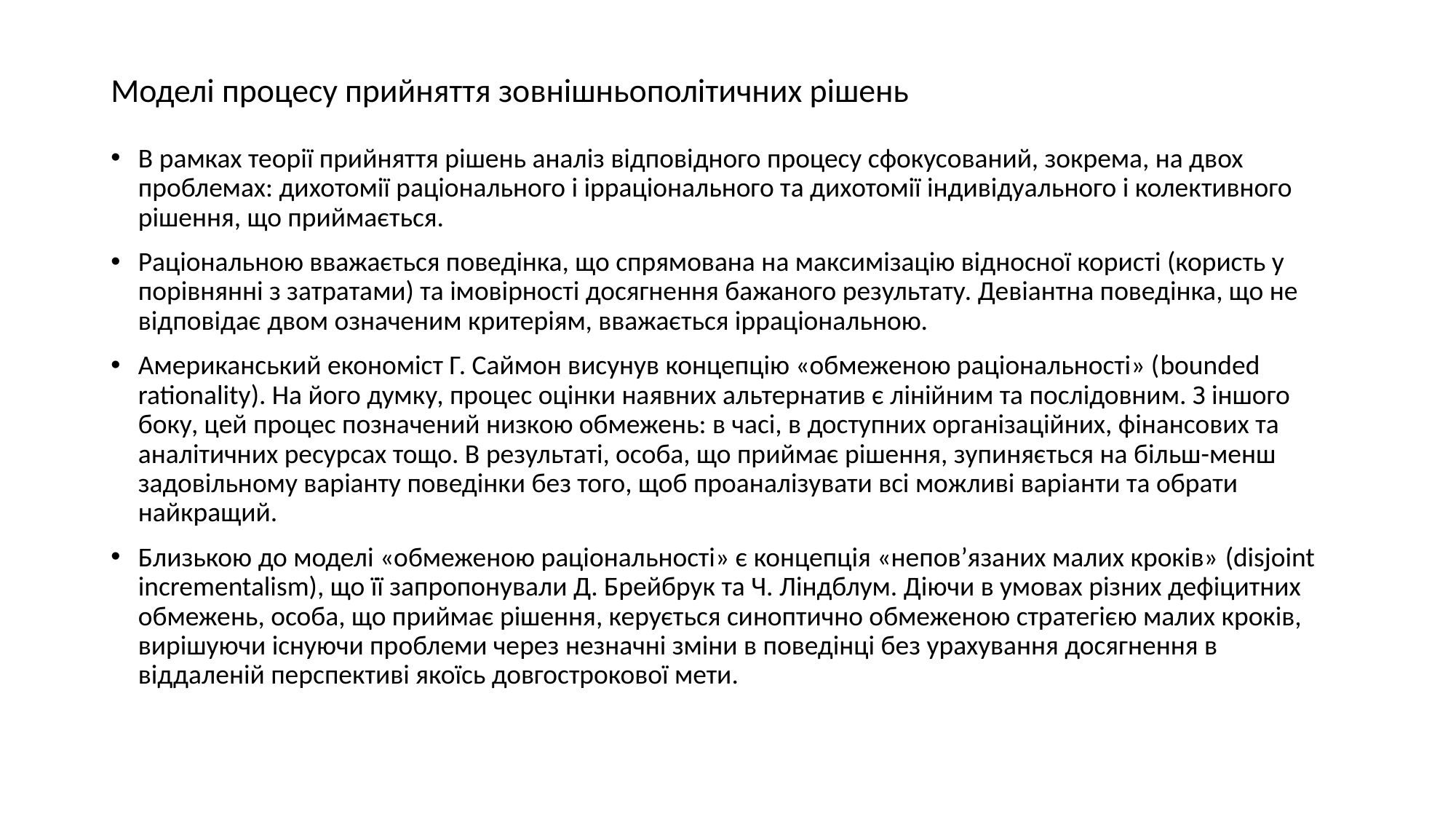

# Моделі процесу прийняття зовнішньополітичних рішень
В рамках теорії прийняття рішень аналіз відповідного процесу сфокусований, зокрема, на двох проблемах: дихотомії раціонального і ірраціонального та дихотомії індивідуального і колективного рішення, що приймається.
Раціональною вважається поведінка, що спрямована на максимізацію відносної користі (користь у порівнянні з затратами) та імовірності досягнення бажаного результату. Девіантна поведінка, що не відповідає двом означеним критеріям, вважається ірраціональною.
Американський економіст Г. Саймон висунув концепцію «обмеженою раціональності» (bounded rationality). На його думку, процес оцінки наявних альтернатив є лінійним та послідовним. З іншого боку, цей процес позначений низкою обмежень: в часі, в доступних організаційних, фінансових та аналітичних ресурсах тощо. В результаті, особа, що приймає рішення, зупиняється на більш-менш задовільному варіанту поведінки без того, щоб проаналізувати всі можливі варіанти та обрати найкращий.
Близькою до моделі «обмеженою раціональності» є концепція «непов’язаних малих кроків» (disjoint incrementalism), що її запропонували Д. Брейбрук та Ч. Ліндблум. Діючи в умовах різних дефіцитних обмежень, особа, що приймає рішення, керується синоптично обмеженою стратегією малих кроків, вирішуючи існуючи проблеми через незначні зміни в поведінці без урахування досягнення в віддаленій перспективі якоїсь довгострокової мети.